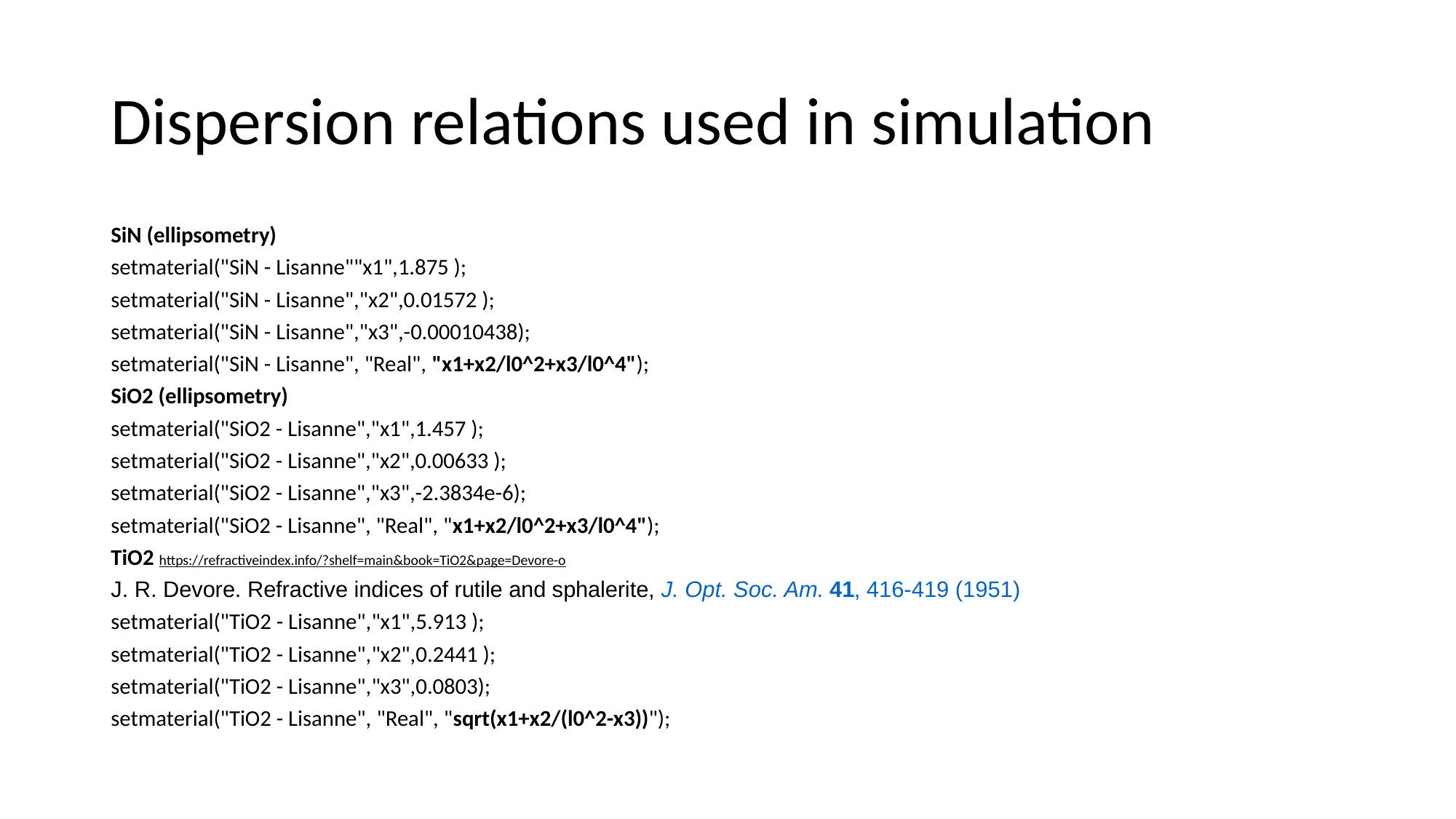

# Dispersion relations used in simulation
SiN (ellipsometry)
setmaterial("SiN - Lisanne""x1",1.875 );
setmaterial("SiN - Lisanne","x2",0.01572 );
setmaterial("SiN - Lisanne","x3",-0.00010438);
setmaterial("SiN - Lisanne", "Real", "x1+x2/l0^2+x3/l0^4");
SiO2 (ellipsometry)
setmaterial("SiO2 - Lisanne","x1",1.457 );
setmaterial("SiO2 - Lisanne","x2",0.00633 );
setmaterial("SiO2 - Lisanne","x3",-2.3834e-6);
setmaterial("SiO2 - Lisanne", "Real", "x1+x2/l0^2+x3/l0^4");
TiO2 https://refractiveindex.info/?shelf=main&book=TiO2&page=Devore-o
J. R. Devore. Refractive indices of rutile and sphalerite, J. Opt. Soc. Am. 41, 416-419 (1951)
setmaterial("TiO2 - Lisanne","x1",5.913 );
setmaterial("TiO2 - Lisanne","x2",0.2441 );
setmaterial("TiO2 - Lisanne","x3",0.0803);
setmaterial("TiO2 - Lisanne", "Real", "sqrt(x1+x2/(l0^2-x3))");